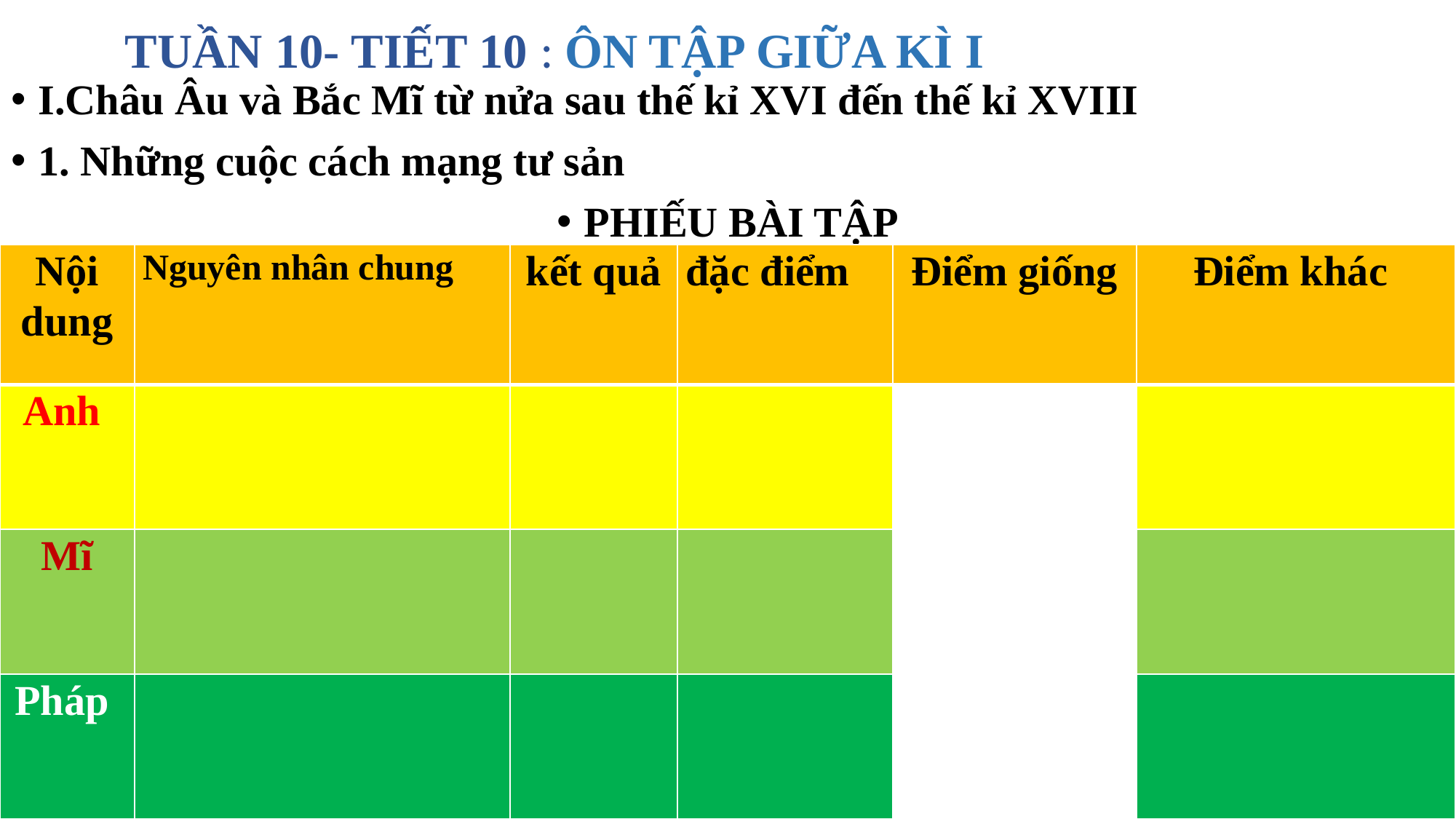

# TUẦN 10- TIẾT 10 : ÔN TẬP GIỮA KÌ I
I.Châu Âu và Bắc Mĩ từ nửa sau thế kỉ XVI đến thế kỉ XVIII
1. Những cuộc cách mạng tư sản
PHIẾU BÀI TẬP
PHIẾU BÀI TẬP

| Nội dung | Nguyên nhân chung | kết quả | đặc điểm | Điểm giống | Điểm khác |
| --- | --- | --- | --- | --- | --- |
| Anh |  |  |  |  |  |
| Mĩ |  |  |  |  |  |
| Pháp |  |  |  |  |  |